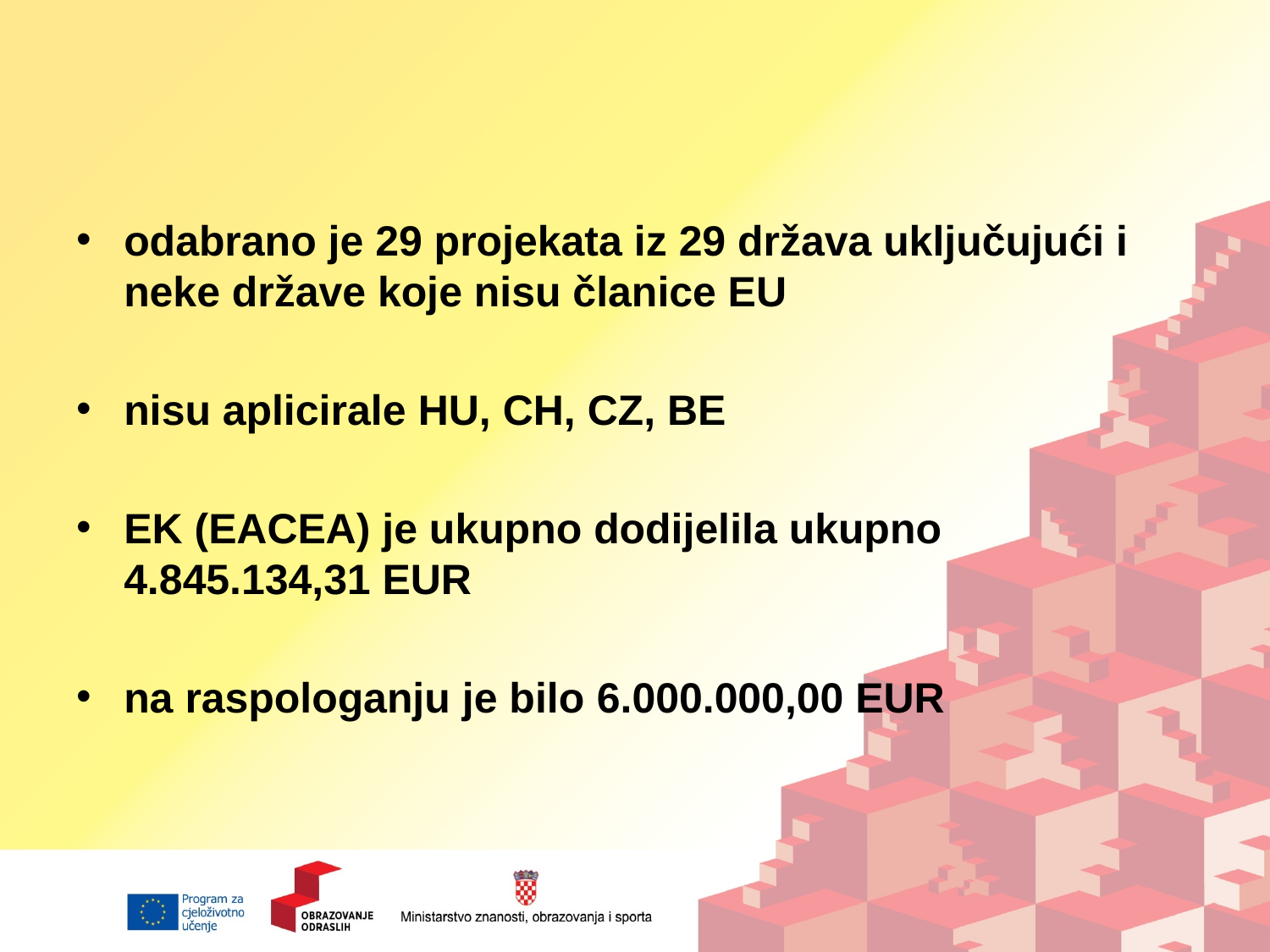

#

odabrano je 29 projekata iz 29 država uključujući i neke države koje nisu članice EU

nisu aplicirale HU, CH, CZ, BE

EK (EACEA) je ukupno dodijelila ukupno 4.845.134,31 EUR

na raspologanju je bilo 6.000.000,00 EUR